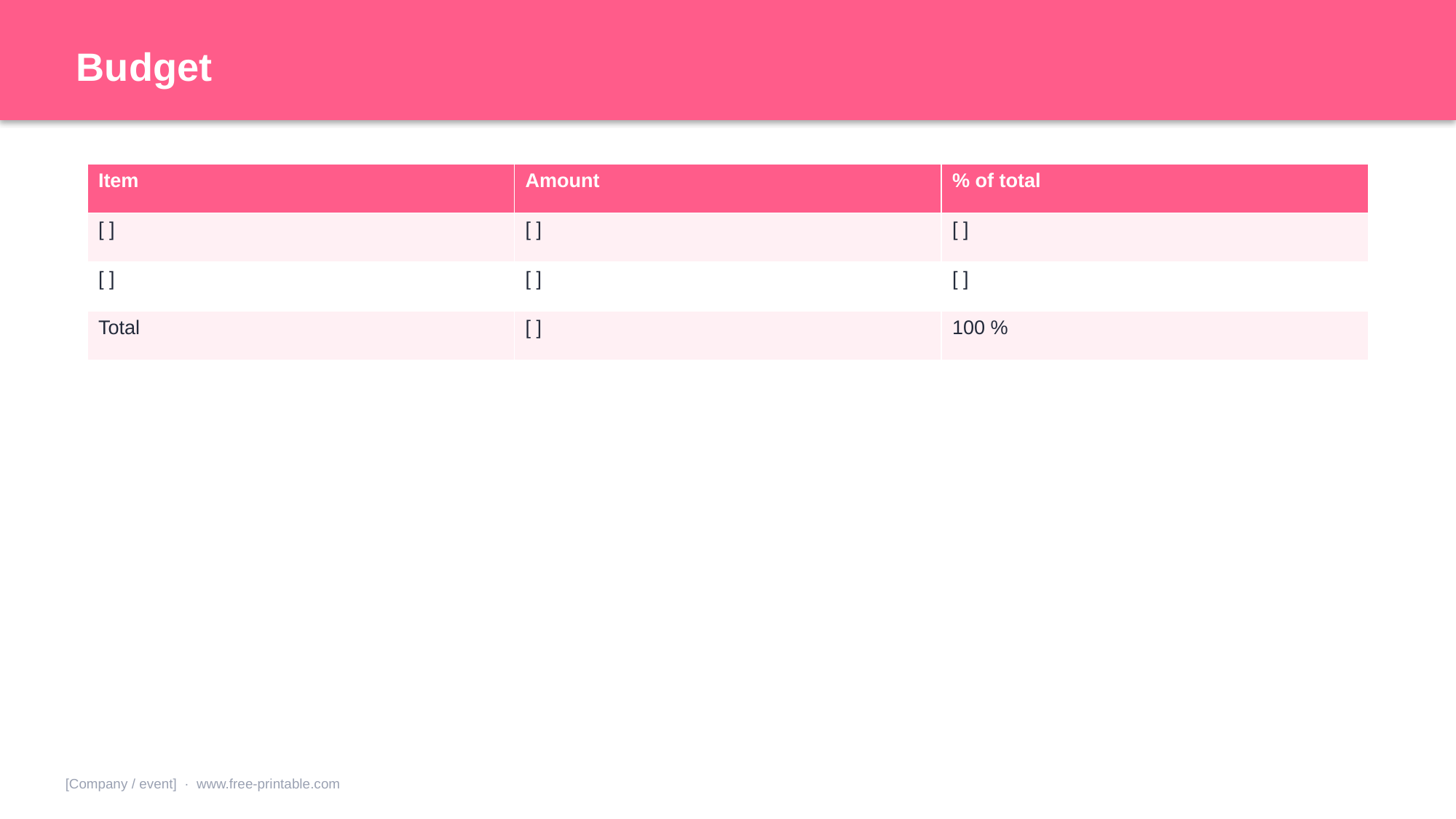

Budget
| Item | Amount | % of total |
| --- | --- | --- |
| [ ] | [ ] | [ ] |
| [ ] | [ ] | [ ] |
| Total | [ ] | 100 % |
[Company / event]  ·  www.free-printable.com